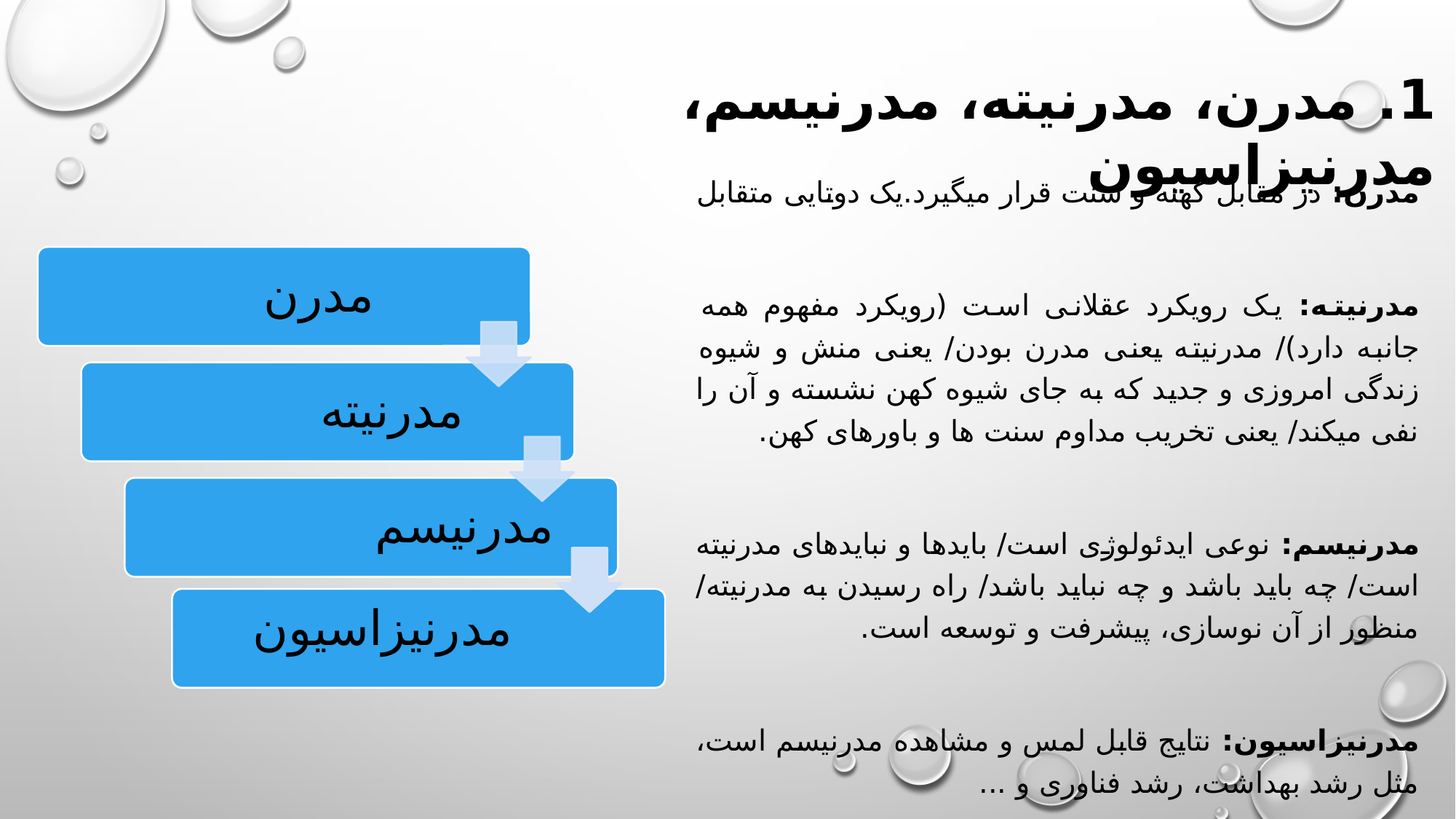

1. مدرن، مدرنیته، مدرنیسم، مدرنیزاسیون
مدرن: در مقابل کهنه و سنت قرار میگیرد.یک دوتایی متقابل

مدرنیته: یک رویکرد عقلانی است (رویکرد مفهوم همه جانبه دارد)/ مدرنیته یعنی مدرن بودن/ یعنی منش و شیوه زندگی امروزی و جدید که به جای شیوه کهن نشسته و آن را نفی میکند/ یعنی تخریب مداوم سنت ها و باورهای کهن.

مدرنیسم: نوعی ایدئولوژی است/ بایدها و نبایدهای مدرنیته است/ چه باید باشد و چه نباید باشد/ راه رسیدن به مدرنیته/ منظور از آن نوسازی، پیشرفت و توسعه است.

مدرنیزاسیون: نتایج قابل لمس و مشاهده مدرنیسم است، مثل رشد بهداشت، رشد فناوری و ...
         مدرن
      مدرنیته
   مدرنیسم

         مدرنیزاسیون